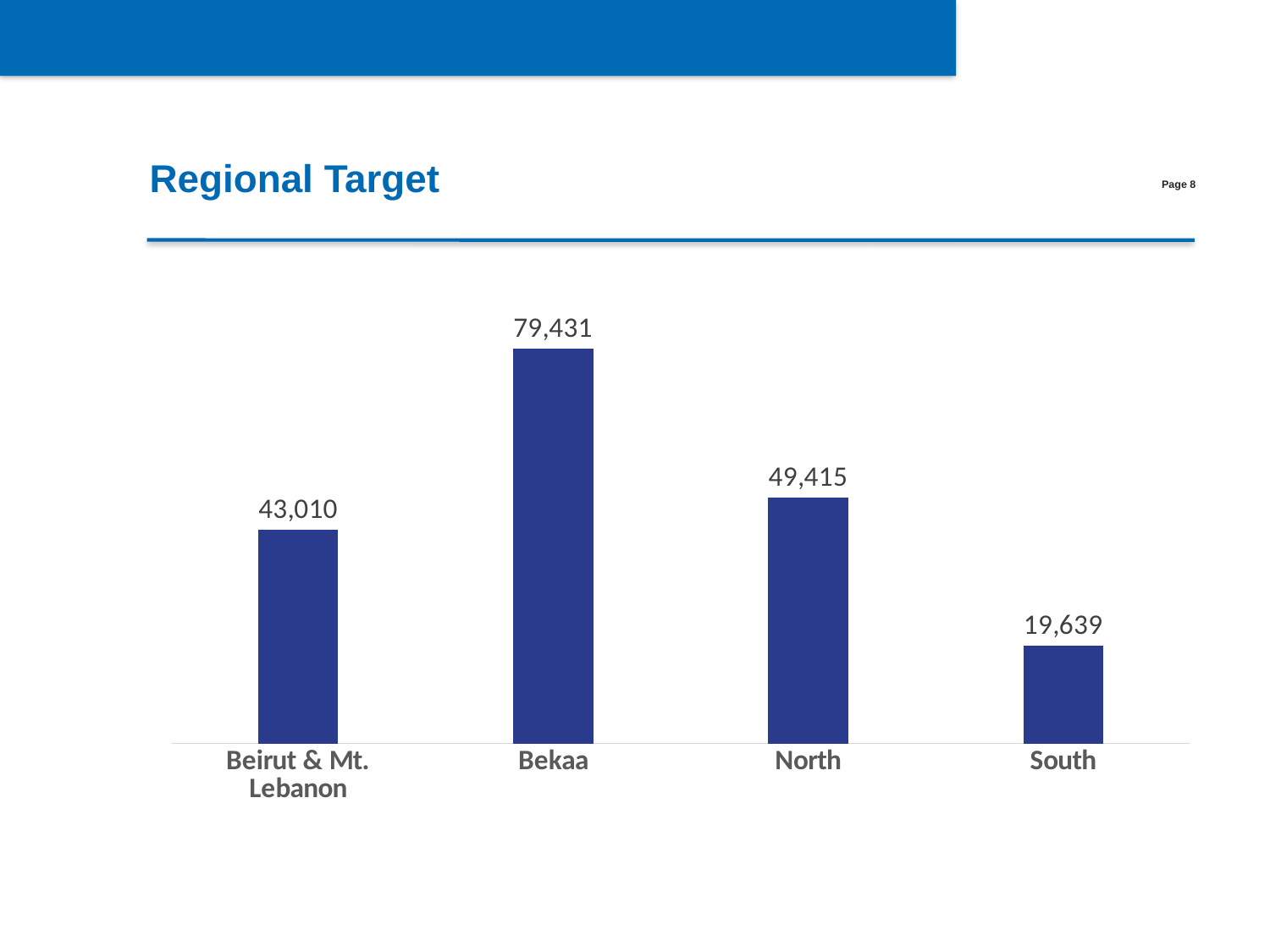

Regional Target

### Chart

| Category |  |
|---|---|
| Beirut & Mt. Lebanon | 43010.0 |
| Bekaa | 79431.0 |
| North | 49415.0 |
| South | 19639.0 |